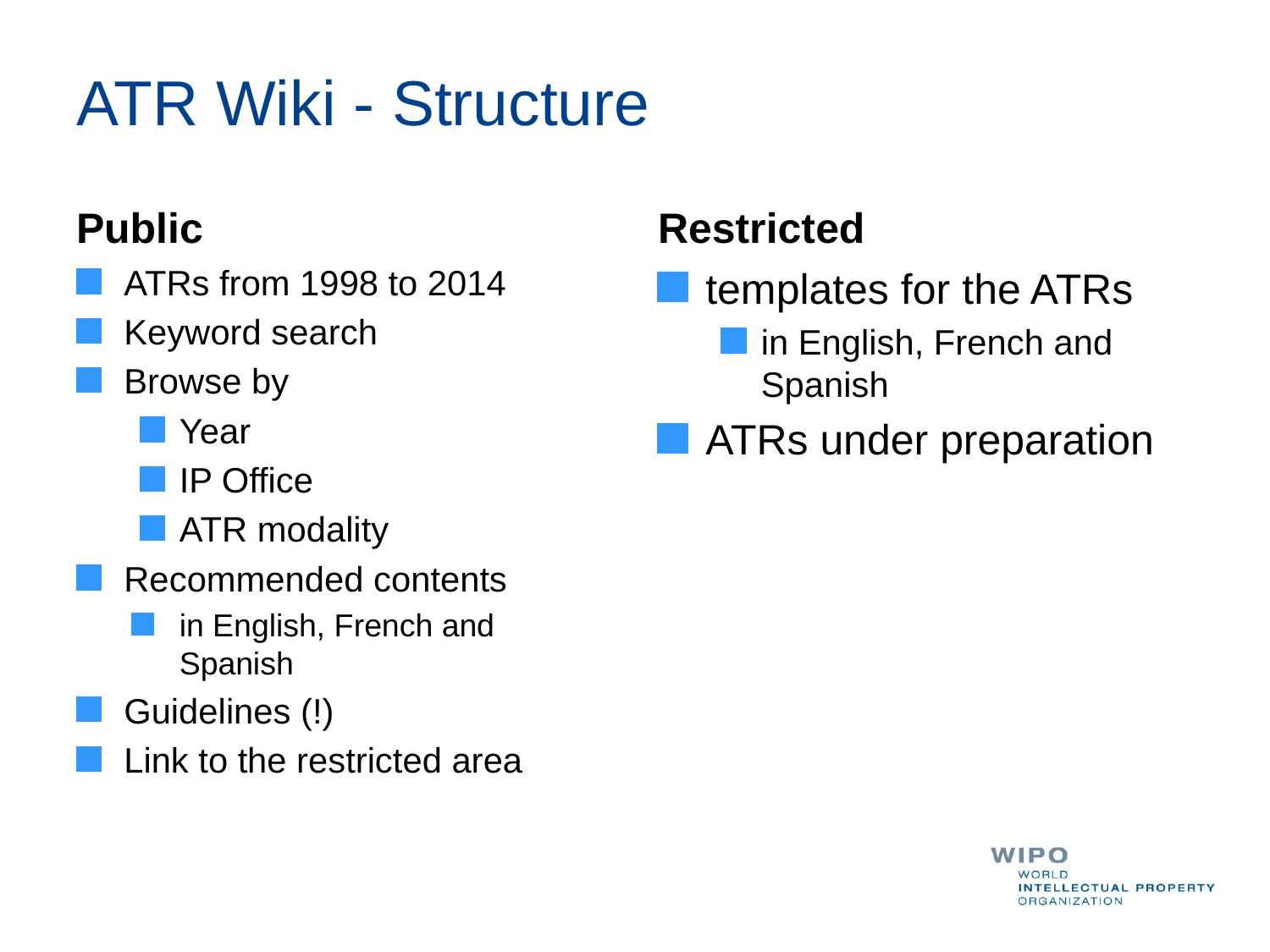

# ATR Wiki - Structure
Public
Restricted
ATRs from 1998 to 2014
Keyword search
Browse by
Year
IP Office
ATR modality
Recommended contents
in English, French and Spanish
Guidelines (!)
Link to the restricted area
templates for the ATRs
in English, French and Spanish
ATRs under preparation